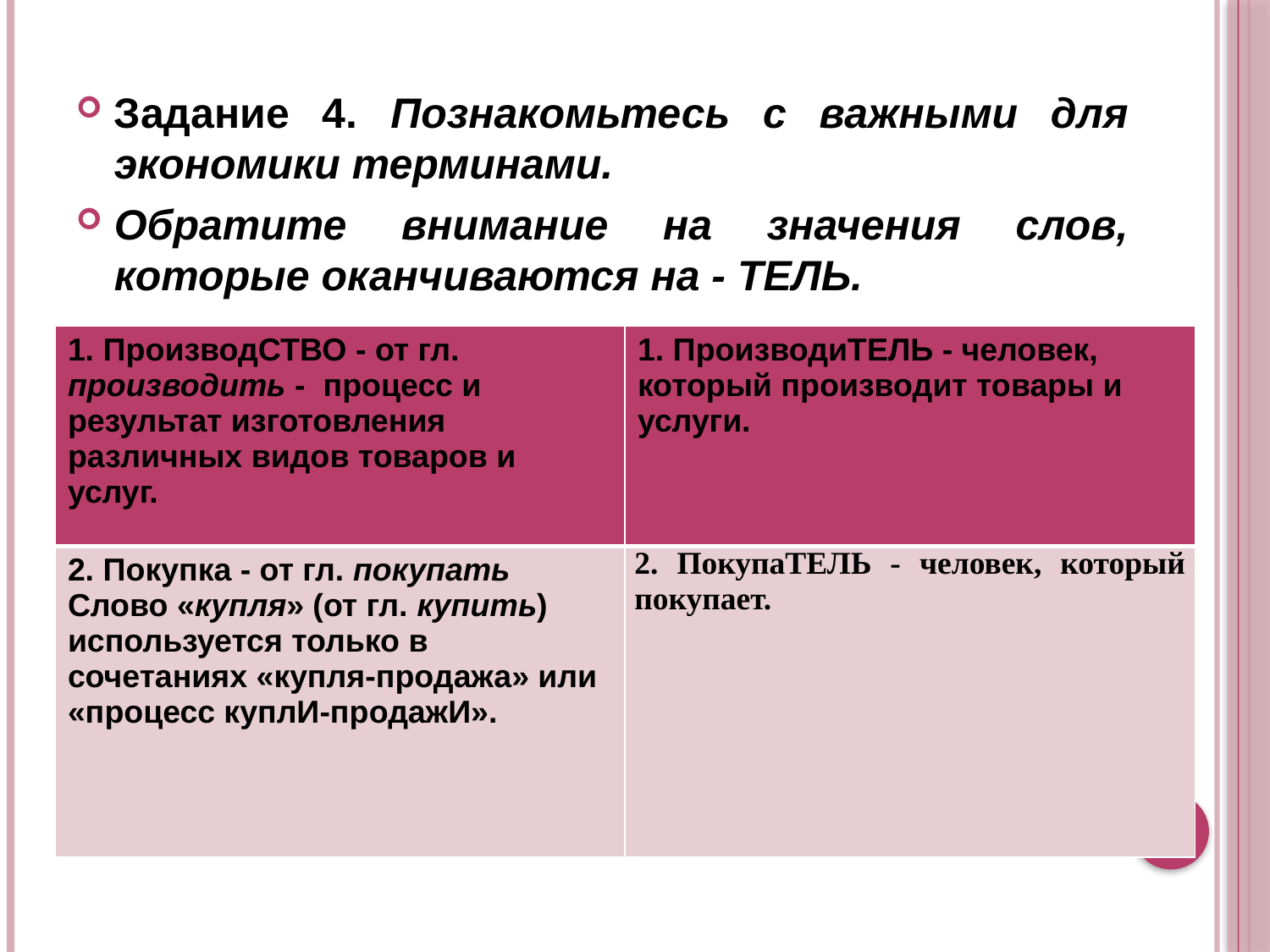

Задание 4. Познакомьтесь с важными для экономики терминами.
Обратите внимание на значения слов, которые оканчиваются на - ТЕЛЬ.

| 1. ПроизводСТВО - от гл. производить - процесс и результат изготовления различных видов товаров и услуг. | 1. ПроизводиТЕЛЬ - человек, который производит товары и услуги. |
| --- | --- |
| 2. Покупка - от гл. покупать Слово «купля» (от гл. купить) используется только в сочетаниях «купля-продажа» или «процесс куплИ-продажИ». | 2. ПокупаТЕЛЬ - человек, который покупает. |